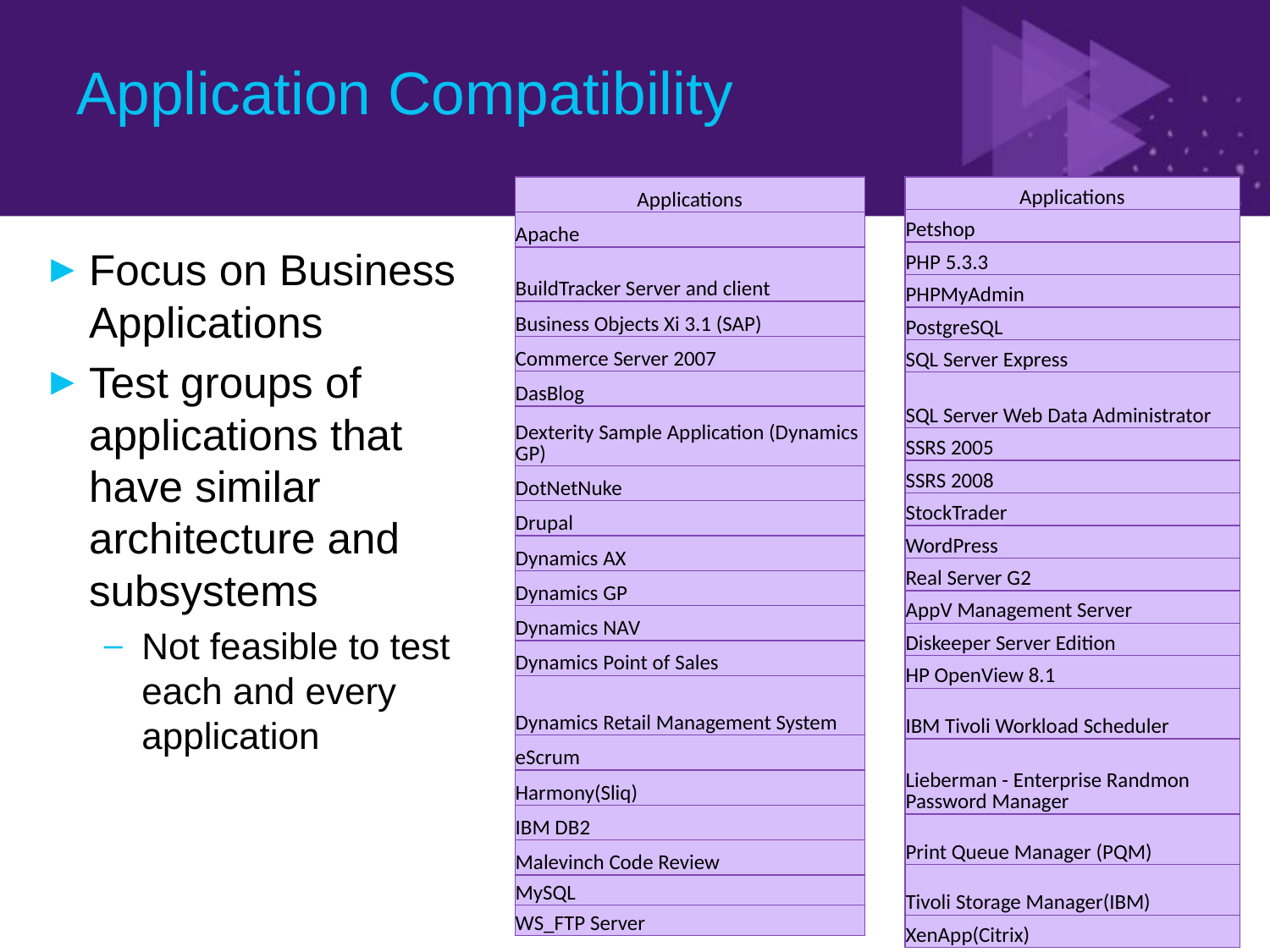

# Application Compatibility
| Applications |
| --- |
| Petshop |
| PHP 5.3.3 |
| PHPMyAdmin |
| PostgreSQL |
| SQL Server Express |
| SQL Server Web Data Administrator |
| SSRS 2005 |
| SSRS 2008 |
| StockTrader |
| WordPress |
| Real Server G2 |
| AppV Management Server |
| Diskeeper Server Edition |
| HP OpenView 8.1 |
| IBM Tivoli Workload Scheduler |
| Lieberman - Enterprise Randmon Password Manager |
| Print Queue Manager (PQM) |
| Tivoli Storage Manager(IBM) |
| XenApp(Citrix) |

| Applications |
| --- |
| Apache |
| BuildTracker Server and client |
| Business Objects Xi 3.1 (SAP) |
| Commerce Server 2007 |
| DasBlog |
| Dexterity Sample Application (Dynamics GP) |
| DotNetNuke |
| Drupal |
| Dynamics AX |
| Dynamics GP |
| Dynamics NAV |
| Dynamics Point of Sales |
| Dynamics Retail Management System |
| eScrum |
| Harmony(Sliq) |
| IBM DB2 |
| Malevinch Code Review |
| MySQL |
| WS\_FTP Server |
Focus on Business Applications
Test groups of applications that have similar architecture and subsystems
Not feasible to test each and every application